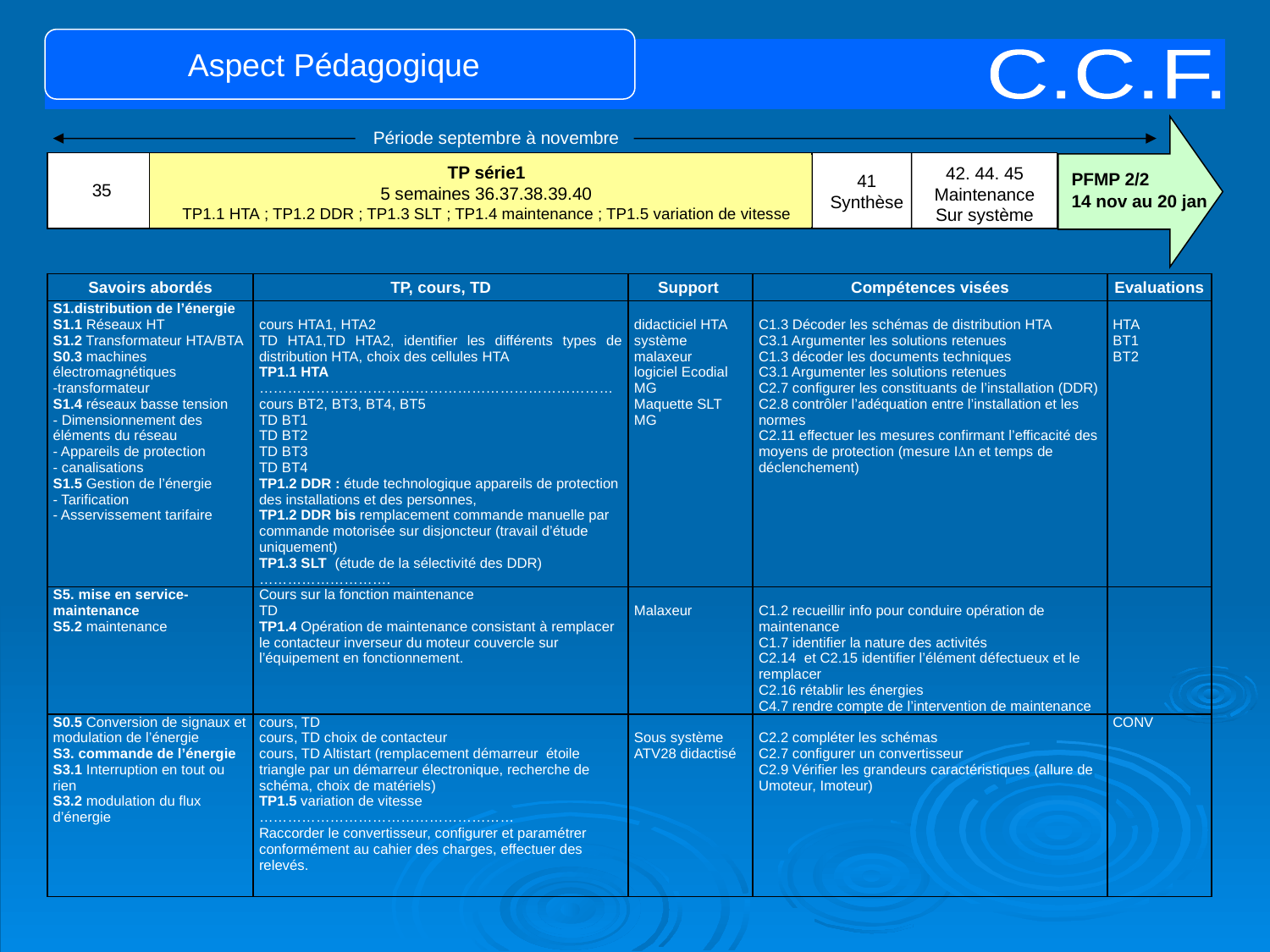

Aspect Pédagogique

C.C.F.

Période septembre à novembre

TP série1
5 semaines 36.37.38.39.40
TP1.1 HTA ; TP1.2 DDR ; TP1.3 SLT ; TP1.4 maintenance ; TP1.5 variation de vitesse

42. 44. 45
Maintenance
Sur système

PFMP 2/2
14 nov au 20 jan
41
Synthèse

35
| Savoirs abordés | TP, cours, TD | Support | Compétences visées | Evaluations |
| --- | --- | --- | --- | --- |
| S1.distribution de l’énergie S1.1 Réseaux HT S1.2 Transformateur HTA/BTA S0.3 machines électromagnétiques -transformateur S1.4 réseaux basse tension - Dimensionnement des éléments du réseau - Appareils de protection - canalisations S1.5 Gestion de l’énergie - Tarification - Asservissement tarifaire | cours HTA1, HTA2 TD HTA1,TD HTA2, identifier les différents types de distribution HTA, choix des cellules HTA TP1.1 HTA ………………………………………………………………… cours BT2, BT3, BT4, BT5 TD BT1 TD BT2 TD BT3 TD BT4 TP1.2 DDR : étude technologique appareils de protection des installations et des personnes, TP1.2 DDR bis remplacement commande manuelle par commande motorisée sur disjoncteur (travail d’étude uniquement) TP1.3 SLT (étude de la sélectivité des DDR) ………………………. | didacticiel HTA système malaxeur logiciel Ecodial MG Maquette SLT MG | C1.3 Décoder les schémas de distribution HTA C3.1 Argumenter les solutions retenues C1.3 décoder les documents techniques C3.1 Argumenter les solutions retenues C2.7 configurer les constituants de l’installation (DDR) C2.8 contrôler l’adéquation entre l’installation et les normes C2.11 effectuer les mesures confirmant l’efficacité des moyens de protection (mesure IΔn et temps de déclenchement) | HTA BT1 BT2 |
| S5. mise en service-maintenance S5.2 maintenance | Cours sur la fonction maintenance TD TP1.4 Opération de maintenance consistant à remplacer le contacteur inverseur du moteur couvercle sur l’équipement en fonctionnement. | Malaxeur | C1.2 recueillir info pour conduire opération de maintenance C1.7 identifier la nature des activités C2.14 et C2.15 identifier l’élément défectueux et le remplacer C2.16 rétablir les énergies C4.7 rendre compte de l’intervention de maintenance |  |
| S0.5 Conversion de signaux et modulation de l’énergie S3. commande de l’énergie S3.1 Interruption en tout ou rien S3.2 modulation du flux d’énergie | cours, TD cours, TD choix de contacteur cours, TD Altistart (remplacement démarreur étoile triangle par un démarreur électronique, recherche de schéma, choix de matériels) TP1.5 variation de vitesse ……………………………………………… Raccorder le convertisseur, configurer et paramétrer conformément au cahier des charges, effectuer des relevés. | Sous système ATV28 didactisé | C2.2 compléter les schémas C2.7 configurer un convertisseur C2.9 Vérifier les grandeurs caractéristiques (allure de Umoteur, Imoteur) | CONV |